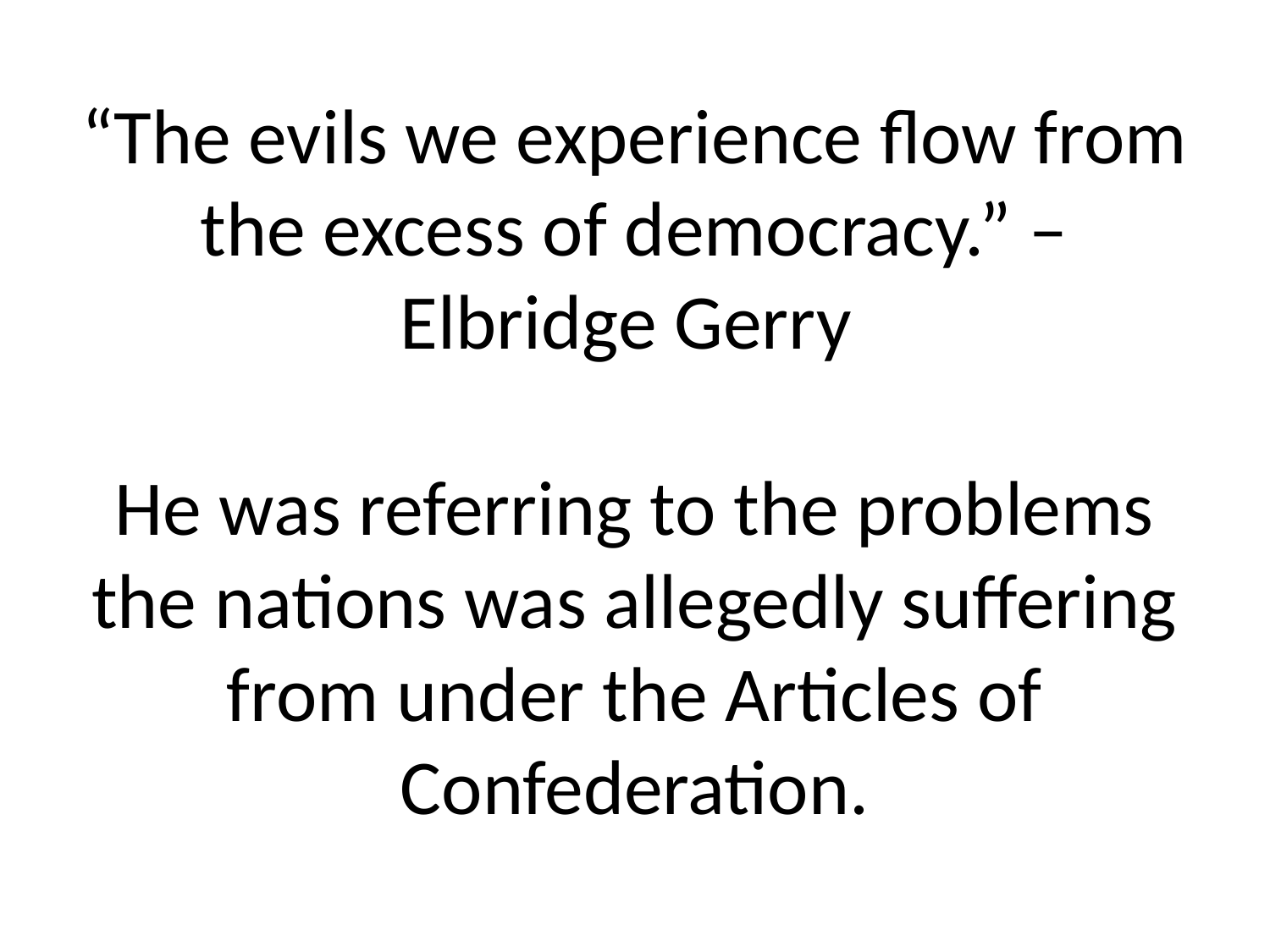

# “The evils we experience flow from the excess of democracy.” – Elbridge Gerry He was referring to the problems the nations was allegedly suffering from under the Articles of Confederation.